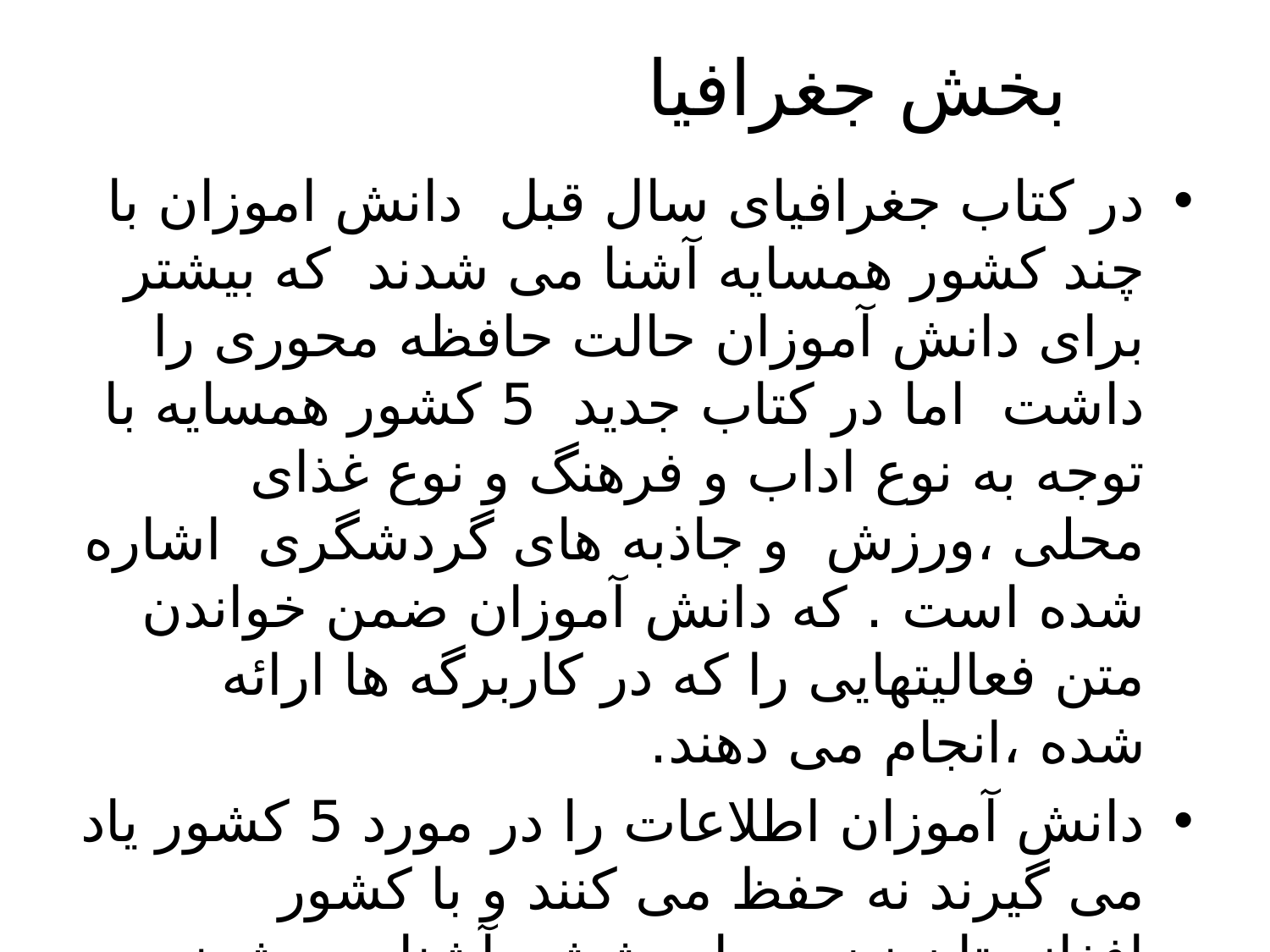

# بخش جغرافیا
در کتاب جغرافیای سال قبل  دانش اموزان با چند کشور همسایه آشنا می شدند  که بیشتر  برای دانش آموزان حالت حافظه محوری را داشت  اما در کتاب جدید  5 کشور همسایه با توجه به نوع اداب و فرهنگ و نوع غذای محلی ،ورزش  و جاذبه های گردشگری  اشاره شده است . که دانش آموزان ضمن خواندن  متن فعالیتهایی را که در کاربرگه ها ارائه شده ،انجام می دهند.
دانش آموزان اطلاعات را در مورد 5 کشور یاد می گیرند نه حفظ می کنند و با کشور افغانستان نیز در پایه ششم آشنا می شوند.
معرفی کشور ها در کادر  بیشتر برای مطالعه دانش آموزان ارائه شده به عنوان یک منبع کاوشگری محسوب می شود.